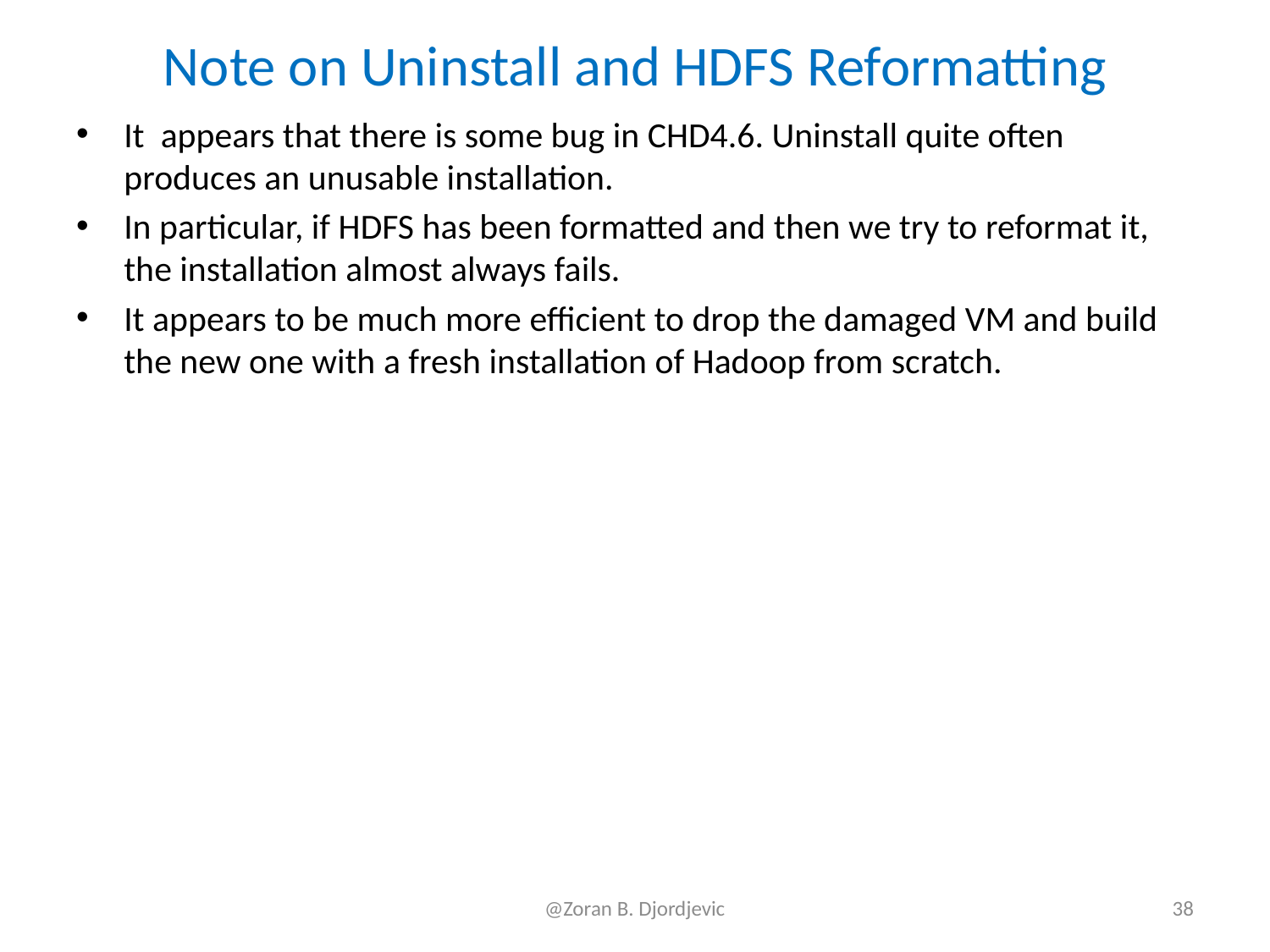

# Note on Uninstall and HDFS Reformatting
It  appears that there is some bug in CHD4.6. Uninstall quite often produces an unusable installation.
In particular, if HDFS has been formatted and then we try to reformat it, the installation almost always fails.
It appears to be much more efficient to drop the damaged VM and build the new one with a fresh installation of Hadoop from scratch.
@Zoran B. Djordjevic
38